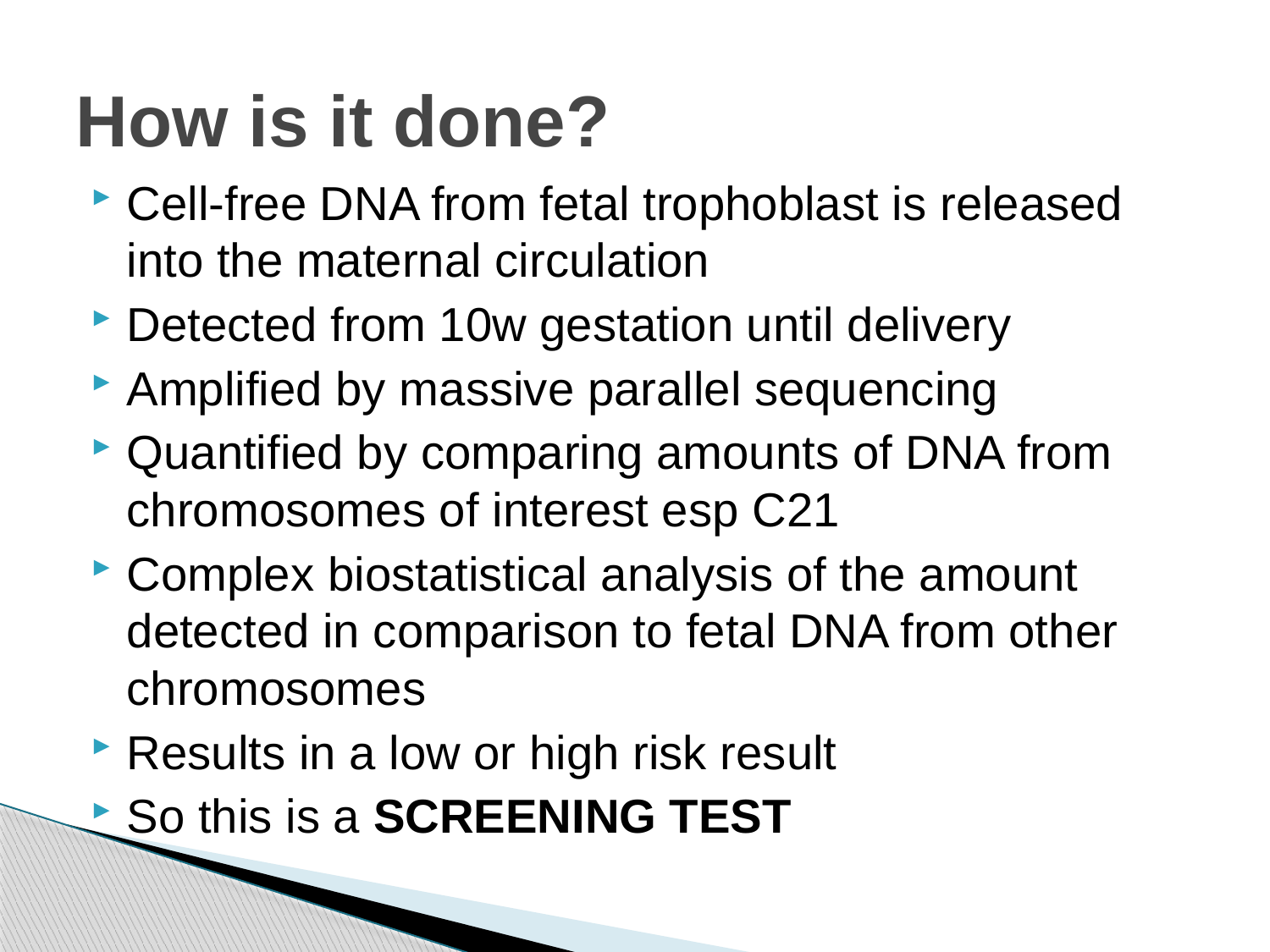

# How is it done?
Cell-free DNA from fetal trophoblast is released into the maternal circulation
Detected from 10w gestation until delivery
Amplified by massive parallel sequencing
Quantified by comparing amounts of DNA from chromosomes of interest esp C21
Complex biostatistical analysis of the amount detected in comparison to fetal DNA from other chromosomes
Results in a low or high risk result
So this is a SCREENING TEST